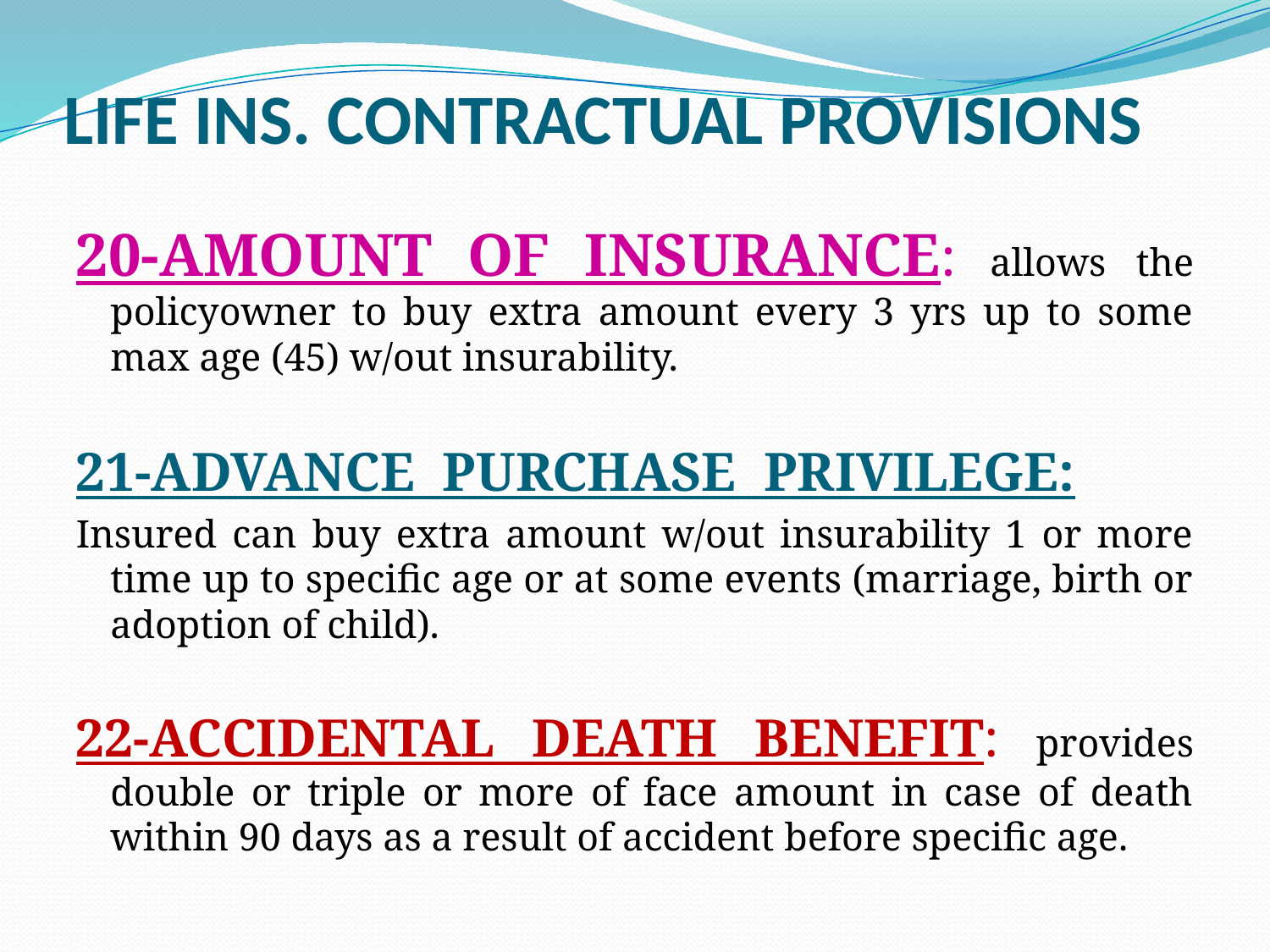

# LIFE INS. CONTRACTUAL PROVISIONS
20-AMOUNT OF INSURANCE: allows the policyowner to buy extra amount every 3 yrs up to some max age (45) w/out insurability.

21-ADVANCE  PURCHASE  PRIVILEGE:
Insured can buy extra amount w/out insurability 1 or more time up to specific age or at some events (marriage, birth or adoption of child).

22-ACCIDENTAL DEATH BENEFIT: provides double or triple or more of face amount in case of death within 90 days as a result of accident before specific age.